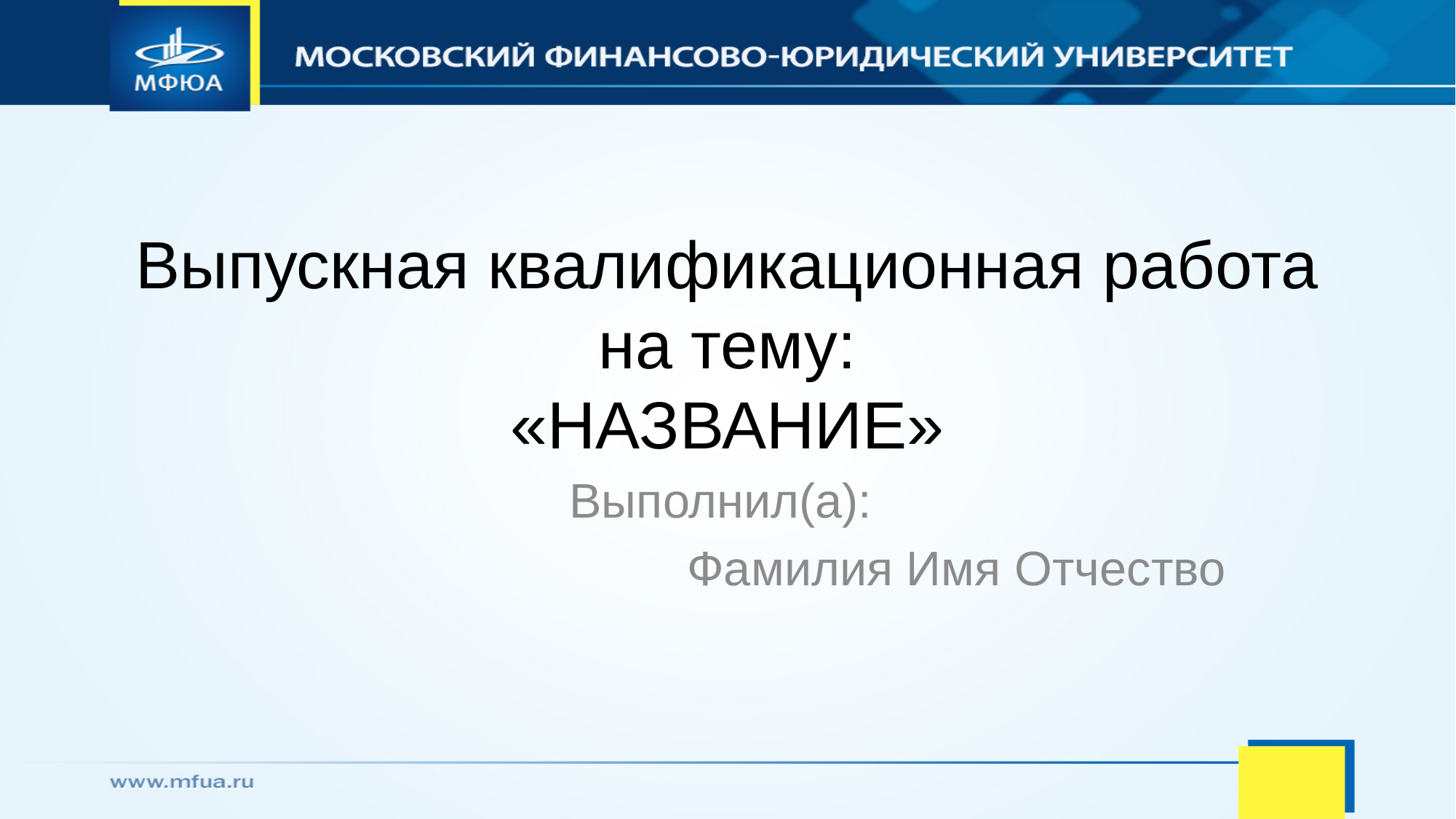

# Выпускная квалификационная работа на тему: «НАЗВАНИЕ»
Выполнил(а):
Фамилия Имя Отчество